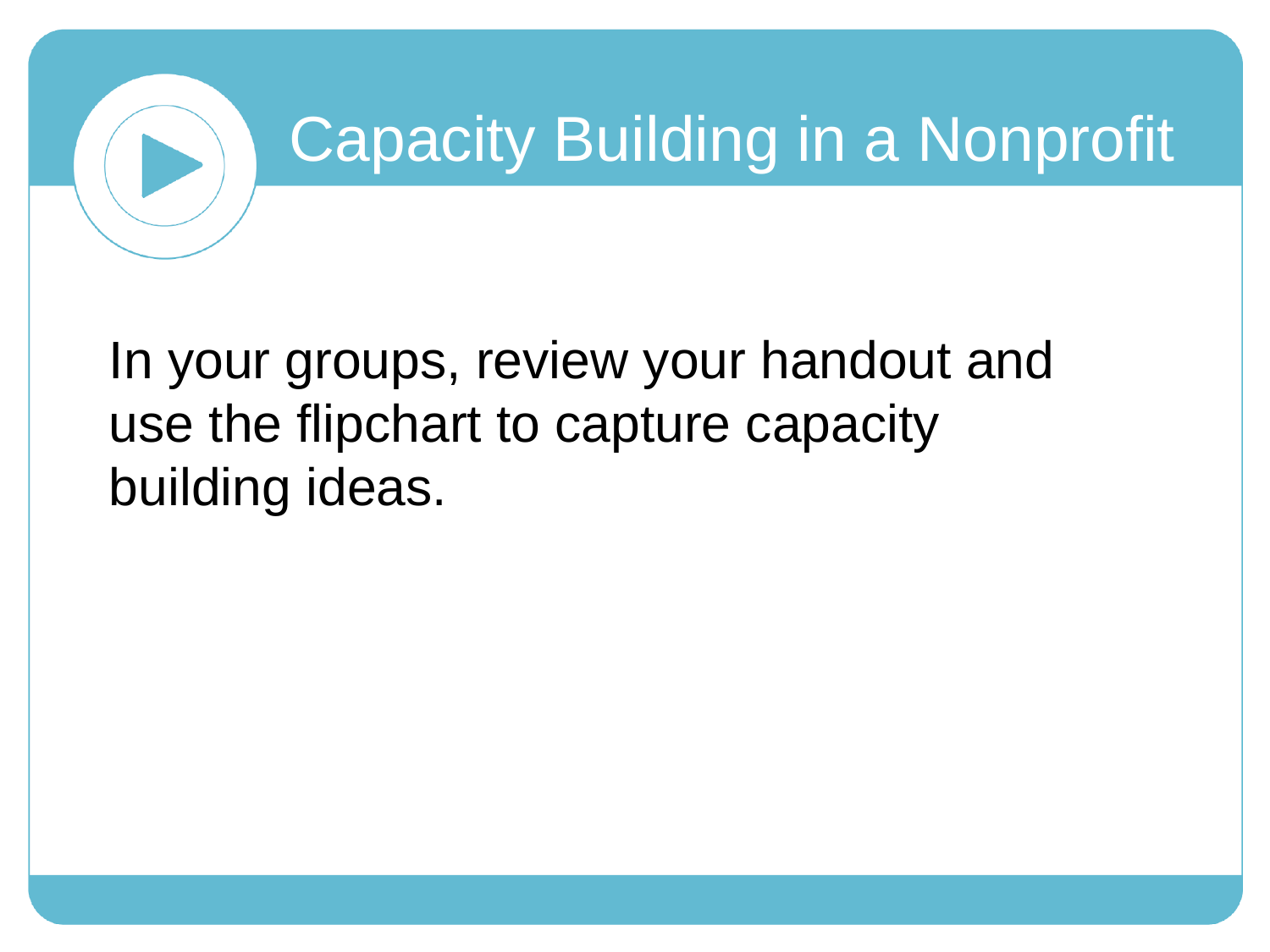

Capacity Building in a Nonprofit
In your groups, review your handout and use the flipchart to capture capacity building ideas.